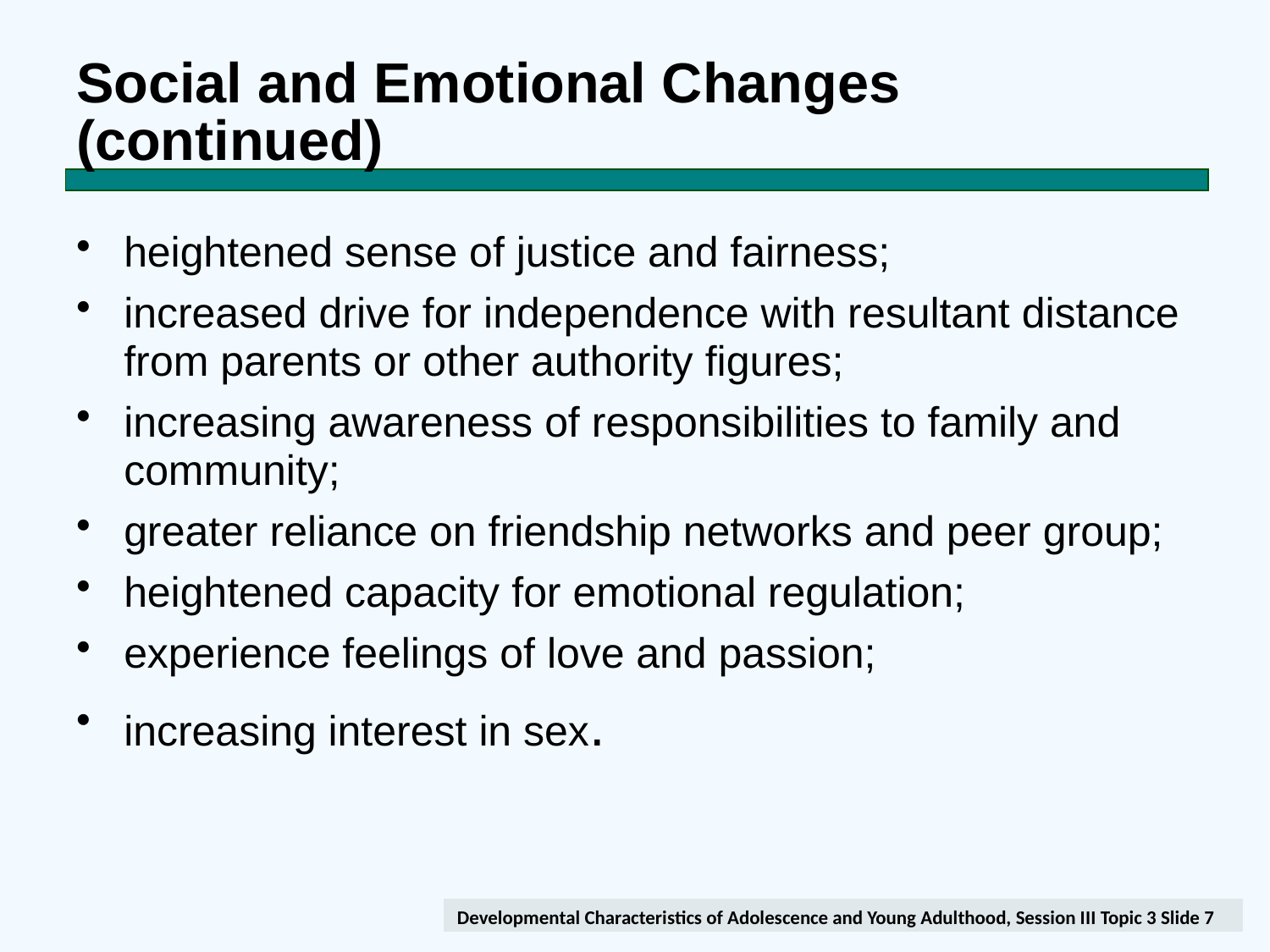

# Social and Emotional Changes (continued)
heightened sense of justice and fairness;
increased drive for independence with resultant distance from parents or other authority figures;
increasing awareness of responsibilities to family and community;
greater reliance on friendship networks and peer group;
heightened capacity for emotional regulation;
experience feelings of love and passion;
increasing interest in sex.

Developmental Characteristics of Adolescence and Young Adulthood, Session III Topic 3 Slide 7